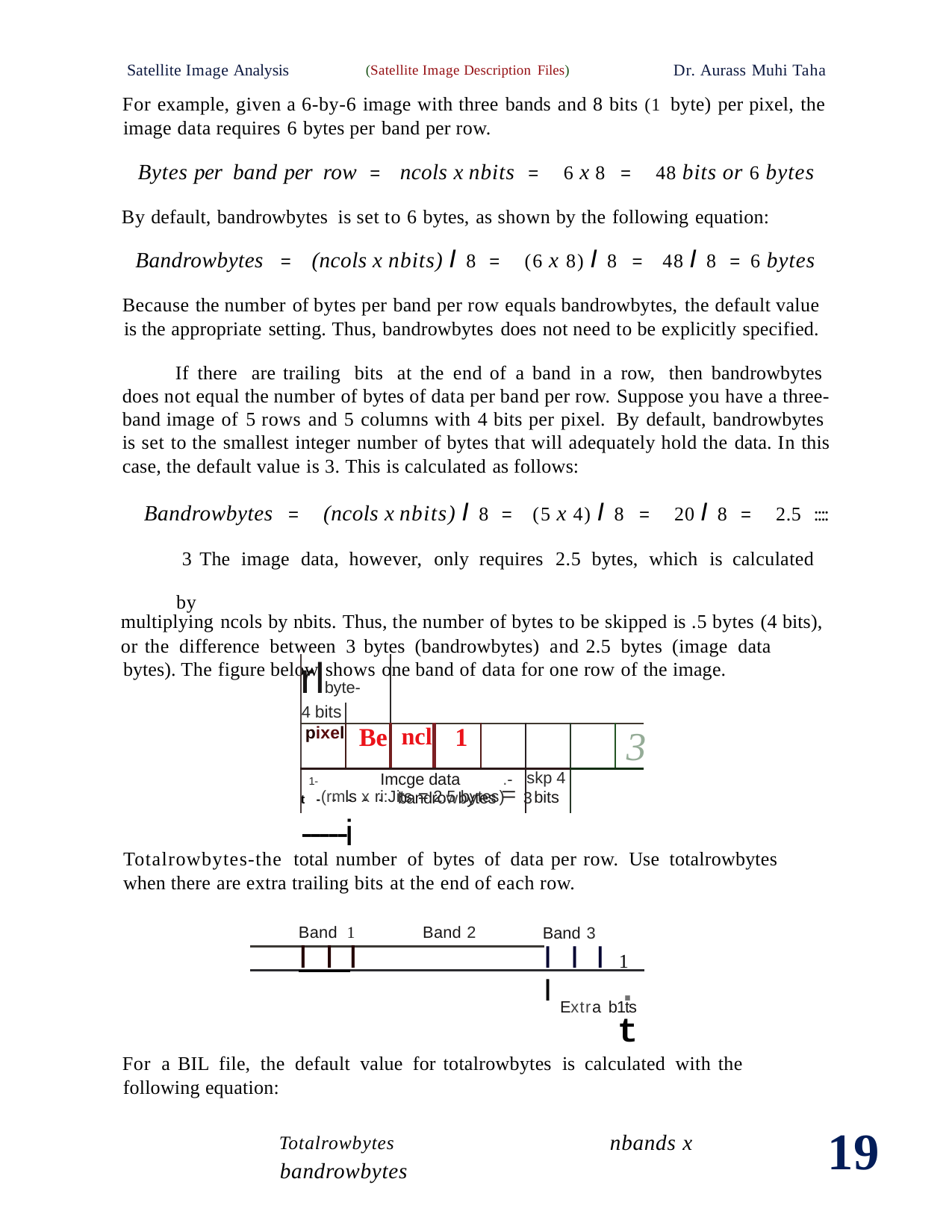

Satellite Image Analysis	(Satellite Image Description Files)	Dr. Aurass Muhi Taha

For example, given a 6-by-6 image with three bands and 8 bits (1  byte) per pixel, the image data requires 6 bytes per band per row.

Bytes per  band per  row  =  ncols x nbits  =  6 x 8  =  48 bits or 6 bytes

By default, bandrowbytes  is set to 6 bytes, as shown by the following equation:

Bandrowbytes   =  (ncols x nbits) I 8  =  (6 x 8) I 8  =  48 I 8  = 6 bytes

Because the number of bytes per band per row equals bandrowbytes, the default value is the appropriate setting. Thus, bandrowbytes does not need to be explicitly specified.

If there  are trailing  bits  at the end of a band in a row,  then bandrowbytes  does not equal the number of bytes of data per band per row. Suppose you have a three-band image of 5 rows and 5 columns with 4 bits per pixel.  By default, bandrowbytes  is set to the smallest integer number of bytes that will adequately hold the data. In this case, the default value is 3. This is calculated as follows:
Bandrowbytes	=  (ncols x nbits) I 8  =  (5 x 4) I 8  =  20 I 8  =  2.5  ::::  3 The  image  data,  however,  only  requires  2.5  bytes,  which  is  calculated  by
multiplying ncols by nbits. Thus, the number of bytes to be skipped is .5 bytes (4 bits),
or the  difference  between  3 bytes  (bandrowbytes)  and 2.5  bytes  (image  data  bytes). The figure below shows one band of data for one row of the image.
| rlbyte- |  |  |  |  |  |  |  |
| --- | --- | --- | --- | --- | --- | --- | --- |
| 4 bits |  |  |  |  |  |  |  |
| pixel | Be | ncl | 1 |  |  |  | 3 |
| 1- Imcge data .- (rmls x ri:Jits = 2.5 bytes) |  |  |  |  | skp 4 bits |  |  |
t----- bandrowbytes = 3 -----i
Totalrowbytes-the  total number  of  bytes  of  data per row.  Use  totalrowbytes  when there are extra trailing bits at the end of each row.
Band  1	Band 2
I	I	I
Band 3
I	I  I	1	I

.t

Extra b1ts
For  a BIL  file,  the  default  value  for totalrowbytes  is  calculated  with the  following equation:

Totalrowbytes	nbands x bandrowbytes
19